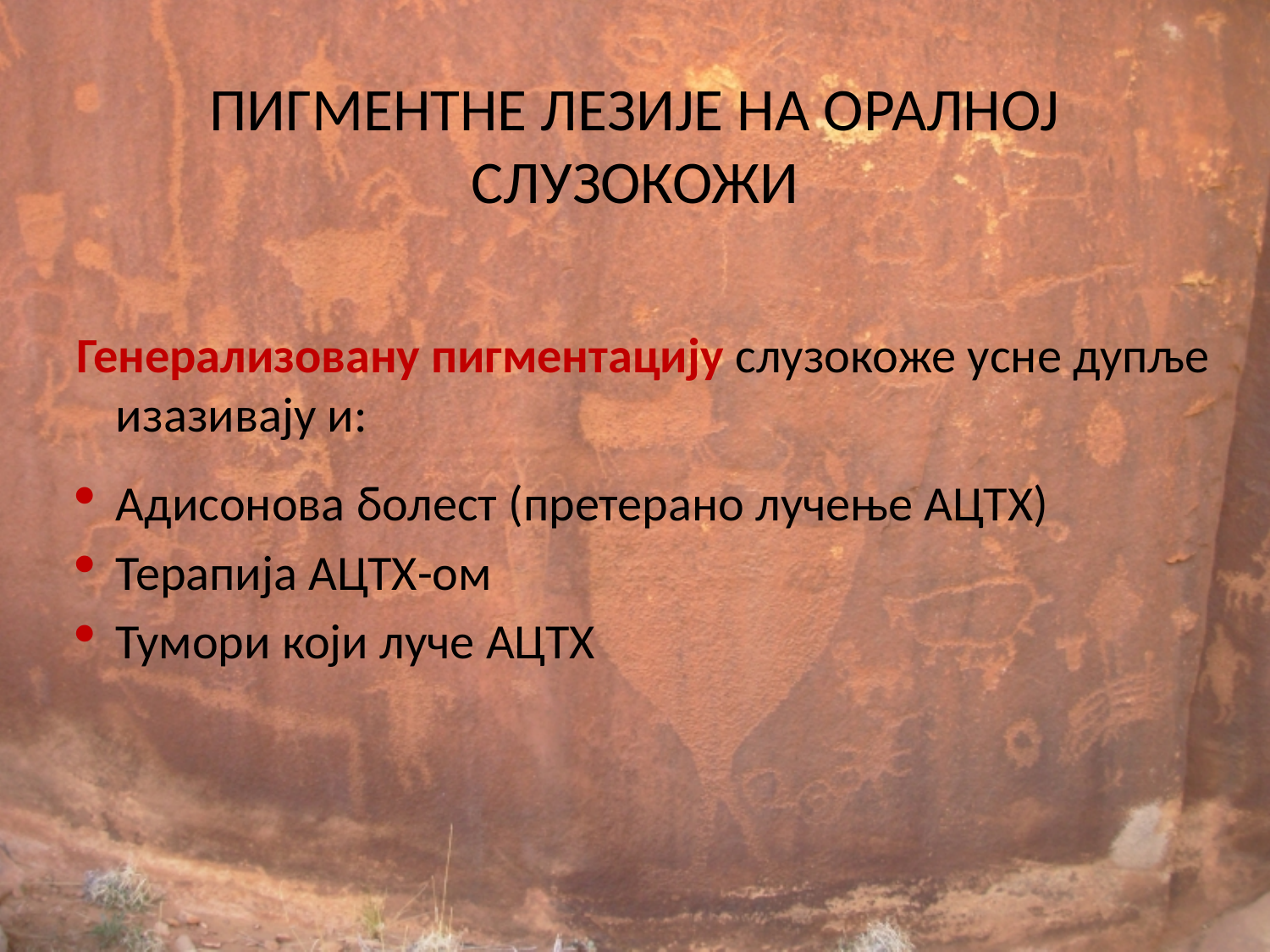

# ПИГМЕНТНЕ ЛЕЗИЈЕ НА ОРАЛНОЈ СЛУЗОКОЖИ
Генерализовану пигментацију слузокоже усне дупље изазивају и:

Адисонова болест (претерано лучење АЦТХ)
Терапија АЦТХ-ом
Тумори који луче АЦТХ